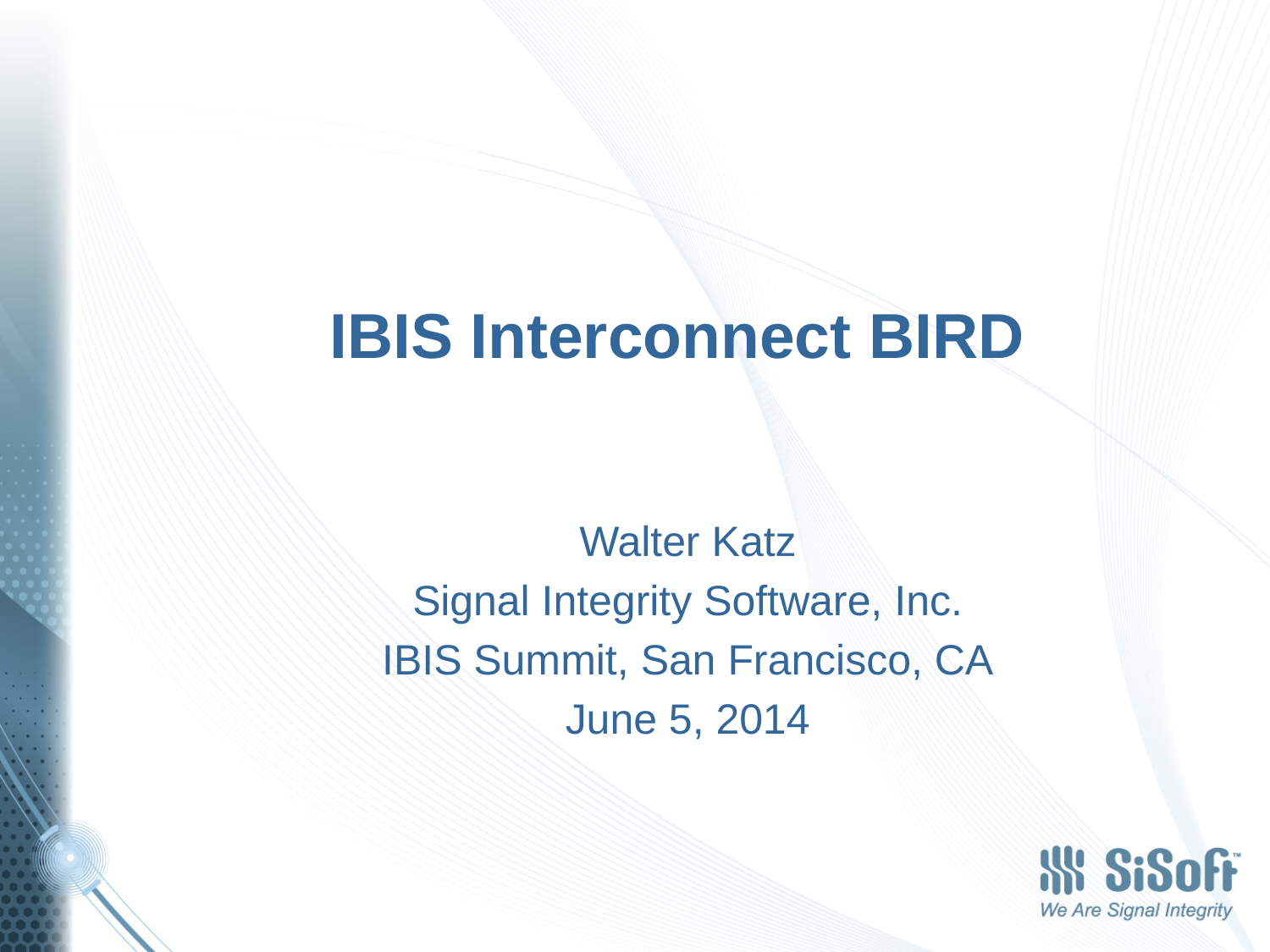

# IBIS Interconnect BIRD
Walter Katz
Signal Integrity Software, Inc.
IBIS Summit, San Francisco, CA
June 5, 2014